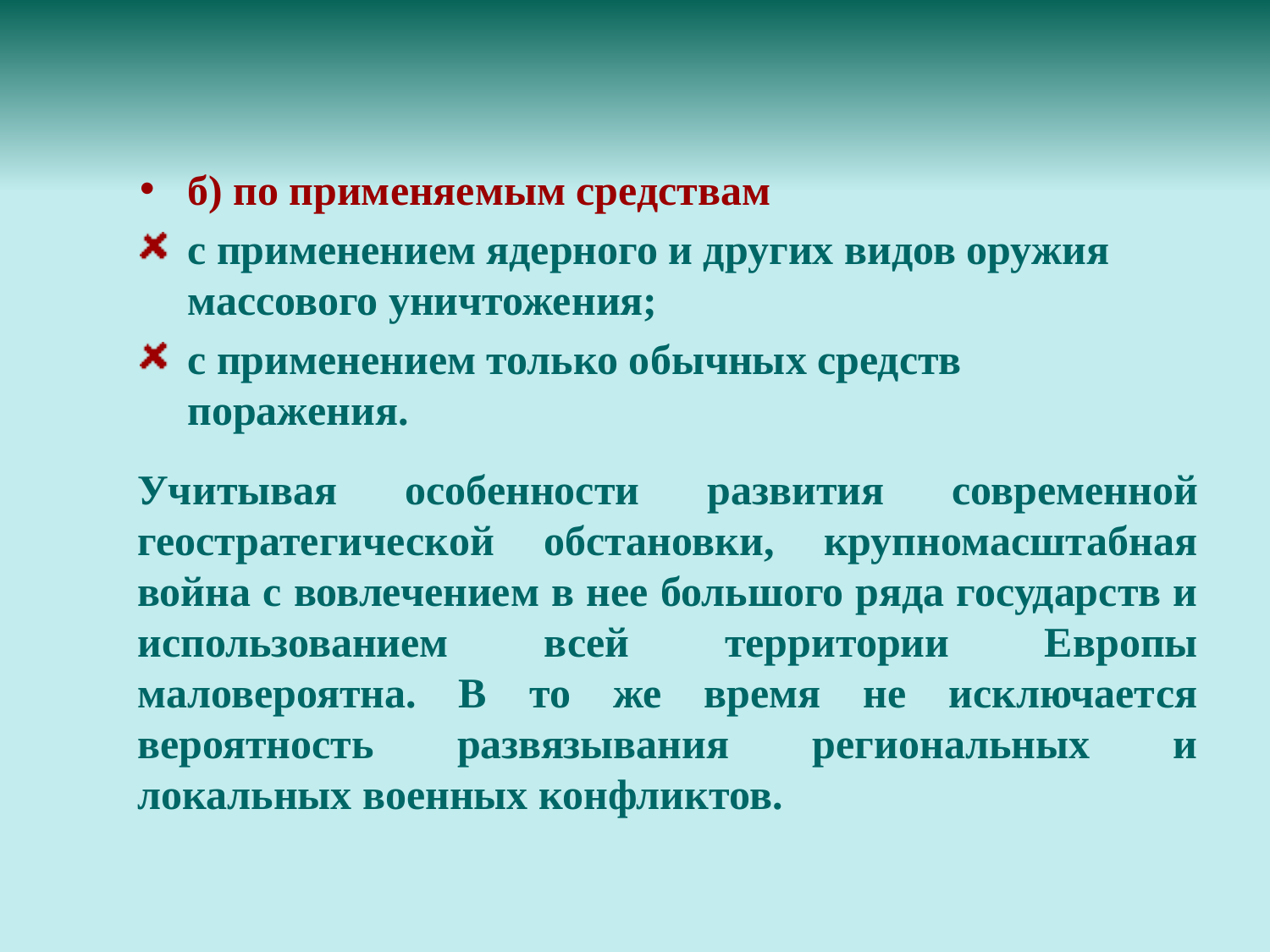

б) по применяемым средствам
с применением ядерного и других видов оружия массового уничтожения;
с применением только обычных средств поражения.

Учитывая особенности развития современной геостратегической обстановки, крупномасштабная война с вовлечением в нее большого ряда государств и использованием всей территории Европы маловероятна. В то же время не исключается вероятность развязывания региональных и локальных военных конфликтов.